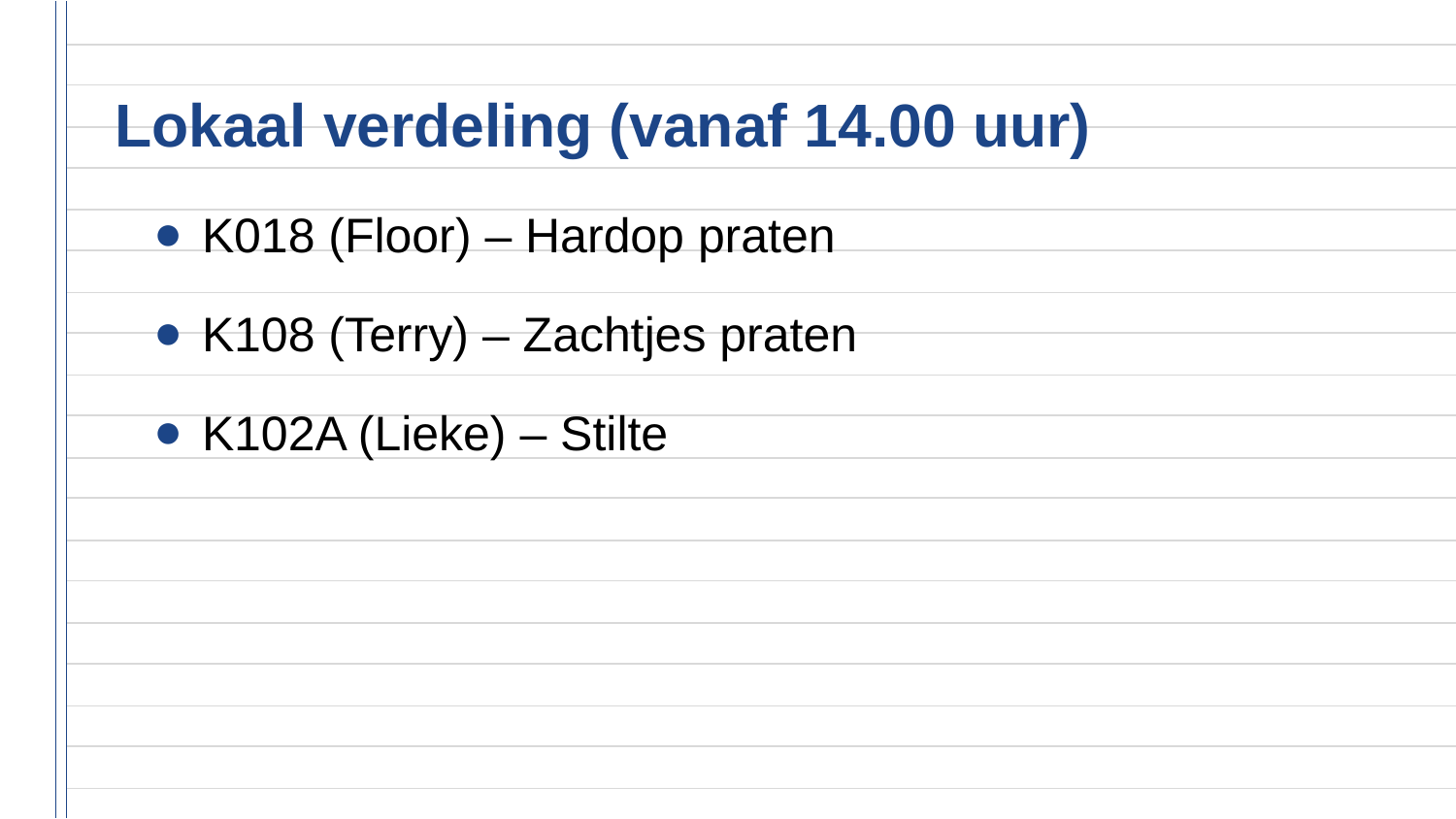

# Lokaal verdeling (vanaf 14.00 uur)
K018 (Floor) – Hardop praten

K108 (Terry) – Zachtjes praten

K102A (Lieke) – Stilte